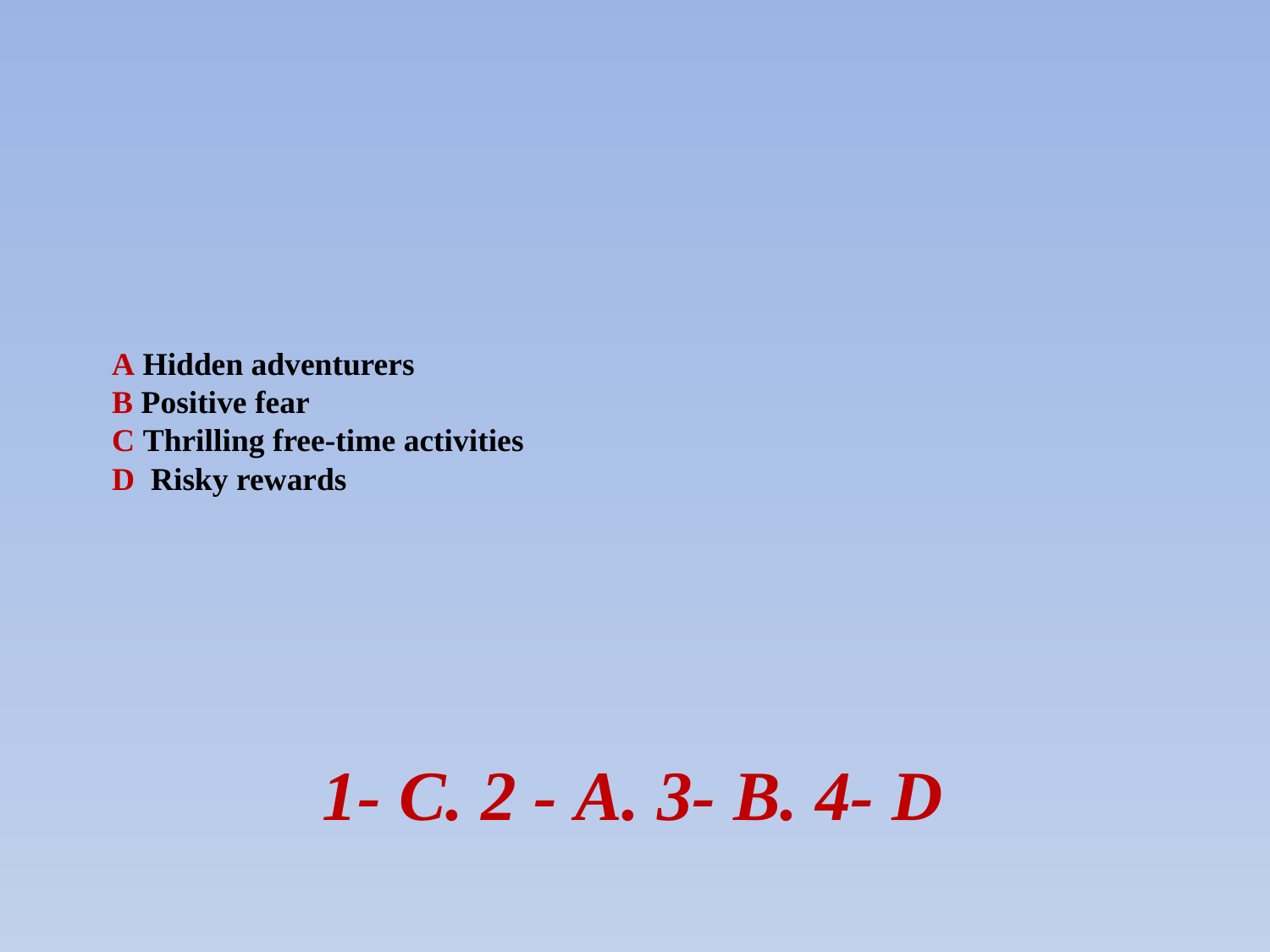

# A Hidden adventurers В Positive fear С Thrilling free-time activities D  Risky rewards
1- С. 2 - A. 3- В. 4- D